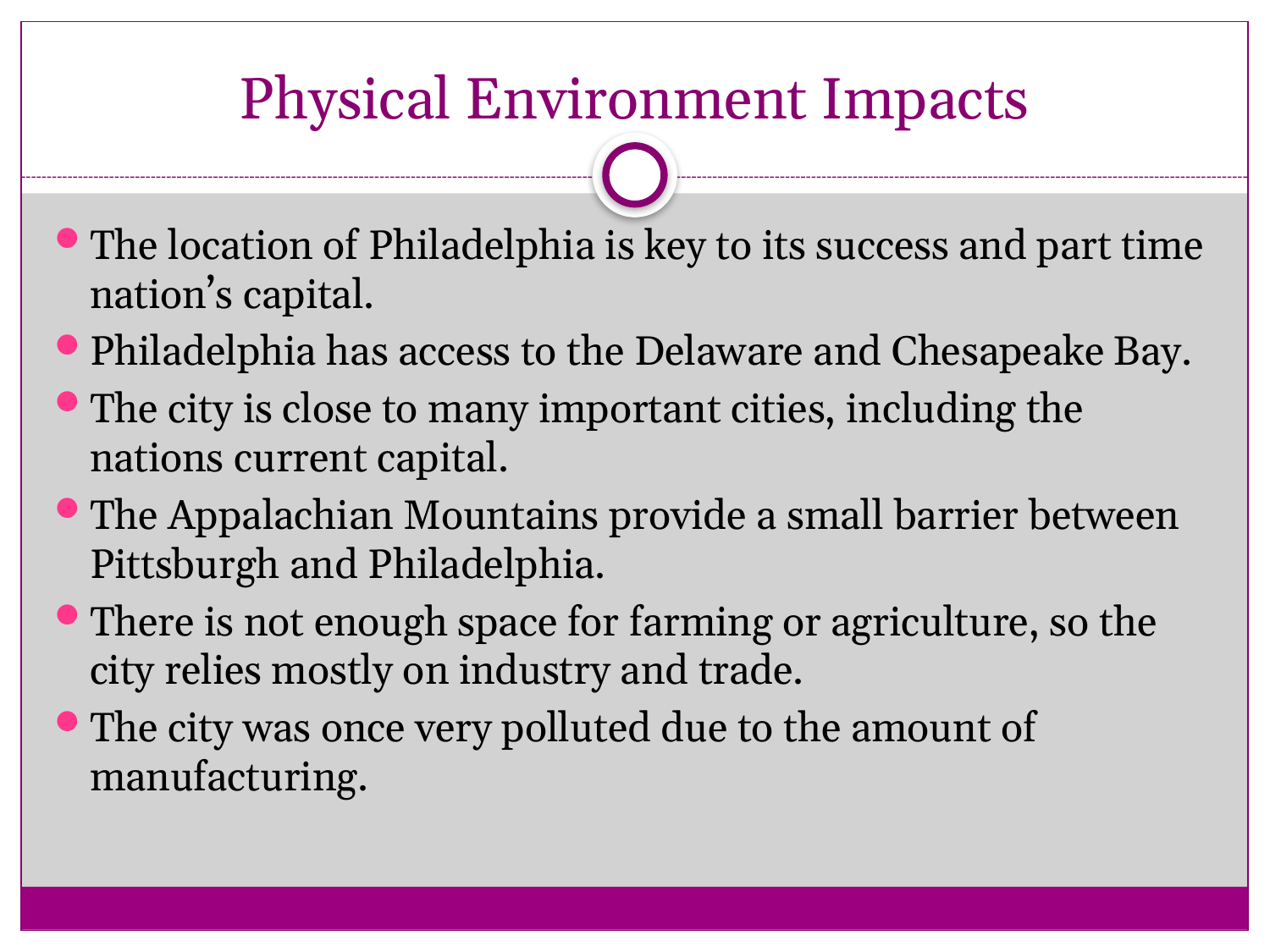

# Physical Environment Impacts
The location of Philadelphia is key to its success and part time nation’s capital.
Philadelphia has access to the Delaware and Chesapeake Bay.
The city is close to many important cities, including the nations current capital.
The Appalachian Mountains provide a small barrier between Pittsburgh and Philadelphia.
There is not enough space for farming or agriculture, so the city relies mostly on industry and trade.
The city was once very polluted due to the amount of manufacturing.